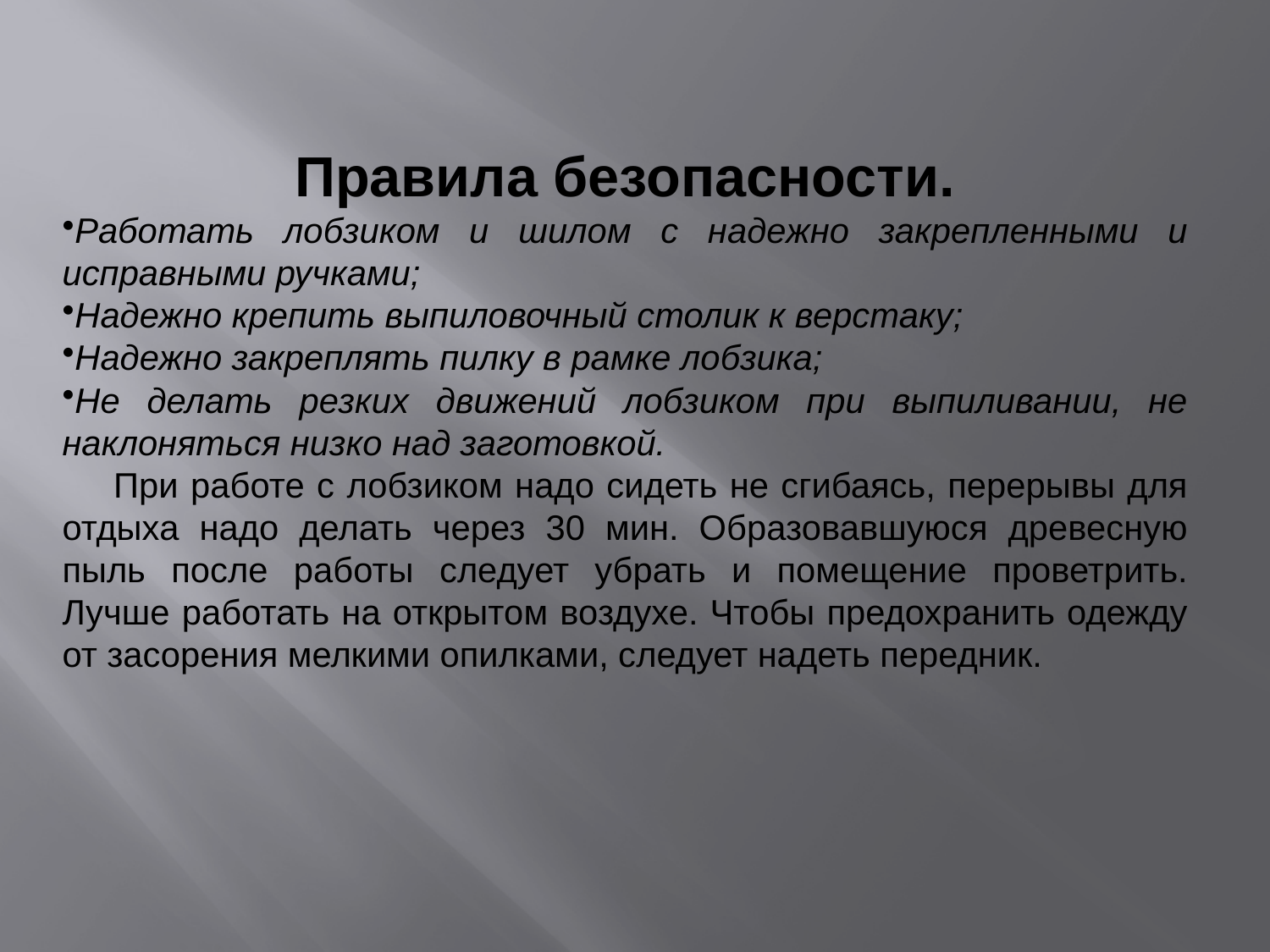

Правила безопасности.
Работать лобзиком и шилом с надежно закрепленными и исправными ручками;
Надежно крепить выпиловочный столик к верстаку;
Надежно закреплять пилку в рамке лобзика;
Не делать резких движений лобзиком при выпиливании, не наклоняться низко над заготовкой.
     При работе с лобзиком надо сидеть не сгибаясь, перерывы для отдыха надо делать через 30 мин. Образовавшуюся древесную пыль после работы следует убрать и помещение проветрить. Лучше работать на открытом воздухе. Чтобы предохранить одежду от засорения мелкими опилками, следует надеть передник.